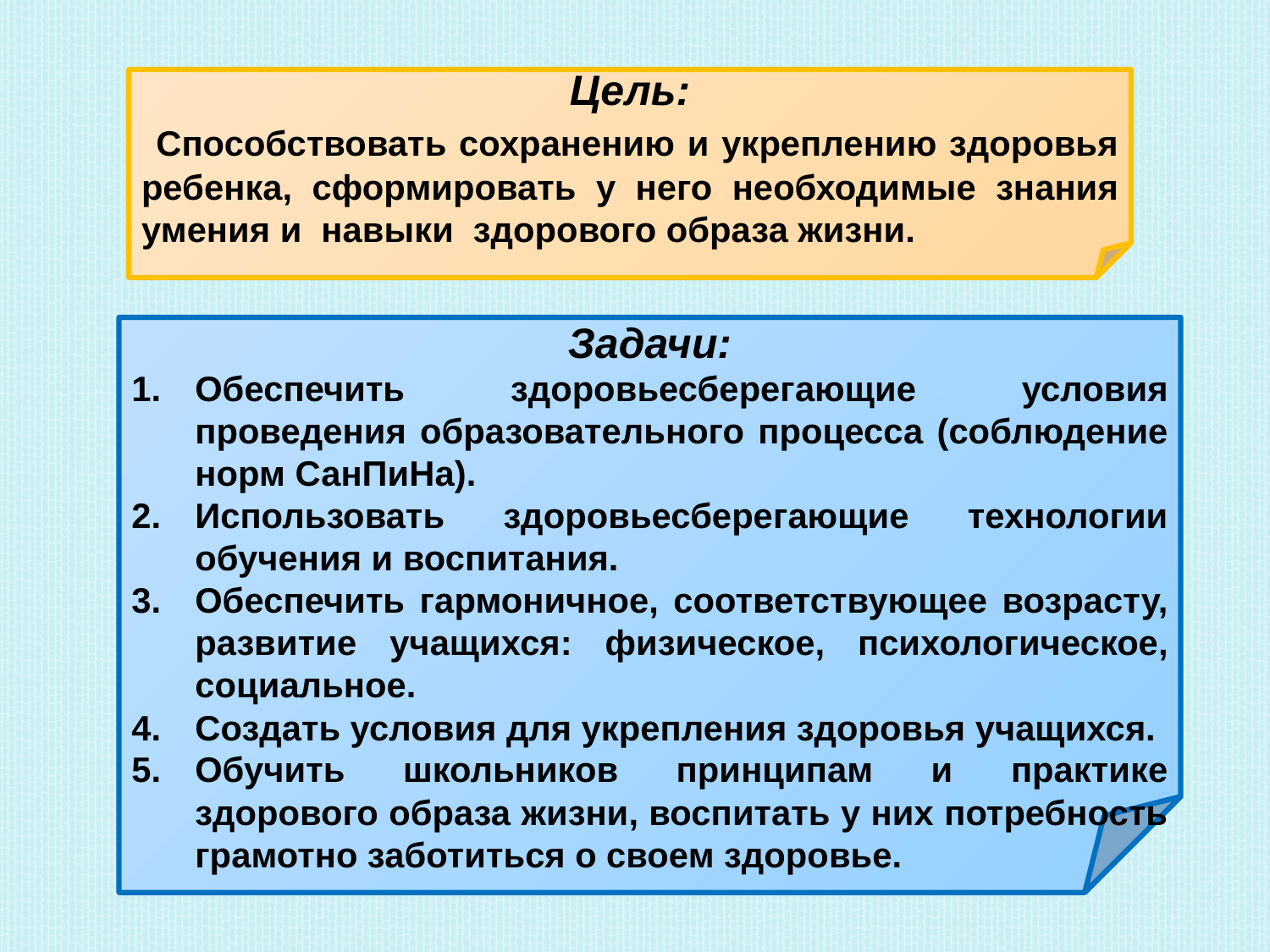

Цель:
 Способствовать сохранению и укреплению здоровья ребенка, сформировать у него необходимые знания умения и  навыки  здорового образа жизни.

Задачи:
Обеспечить здоровьесберегающие условия проведения образовательного процесса (соблюдение норм СанПиНа).
Использовать здоровьесберегающие технологии обучения и воспитания.
Обеспечить гармоничное, соответствующее возрасту, развитие учащихся: физическое, психологическое, социальное.
Создать условия для укрепления здоровья учащихся.
Обучить школьников принципам и практике здорового образа жизни, воспитать у них потребность грамотно заботиться о своем здоровье.